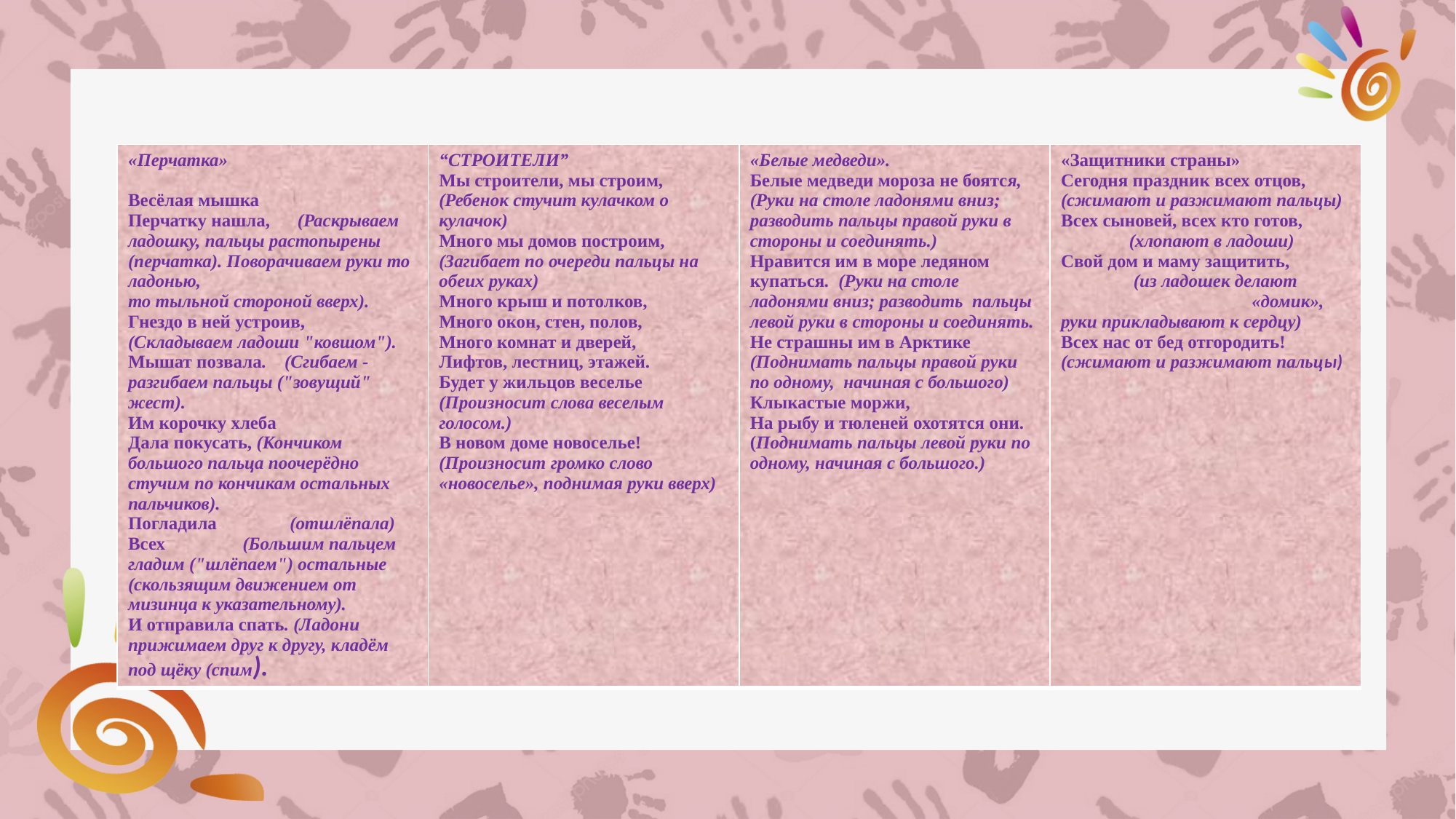

| «Перчатка» Весёлая мышка Перчатку нашла, (Раскрываем ладошку, пальцы растопырены (перчатка). Поворачиваем руки то ладонью, то тыльной стороной вверх). Гнездо в ней устроив, (Складываем ладоши "ковшом"). Мышат позвала. (Сгибаем - разгибаем пальцы ("зовущий" жест). Им корочку хлеба Дала покусать, (Кончиком большого пальца поочерёдно стучим по кончикам остальных пальчиков). Погладила (отшлёпала) Всех (Большим пальцем гладим ("шлёпаем") остальные (скользящим движением от мизинца к указательному). И отправила спать. (Ладони прижимаем друг к другу, кладём под щёку (спим). | “СТРОИТЕЛИ” Мы строители, мы строим, (Ребенок стучит кулачком о кулачок) Много мы домов построим, (Загибает по очереди пальцы на обеих руках) Много крыш и потолков, Много окон, стен, полов, Много комнат и дверей, Лифтов, лестниц, этажей. Будет у жильцов веселье (Произносит слова веселым голосом.) В новом доме новоселье! (Произносит громко слово «новоселье», поднимая руки вверх) | «Белые медведи». Белые медведи мороза не боятся, (Руки на столе ладонями вниз; разводить пальцы правой руки в стороны и соединять.) Нравится им в море ледяном купаться. (Руки на столе ладонями вниз; разводить пальцы левой руки в стороны и соединять. Не страшны им в Арктике (Поднимать пальцы правой руки по одному, начиная с большого) Клыкастые моржи, На рыбу и тюленей охотятся они. (Поднимать пальцы левой руки по одному, начиная с большого.) | «Защитники страны» Сегодня праздник всех отцов, (сжимают и разжимают пальцы) Всех сыновей, всех кто готов, (хлопают в ладоши) Свой дом и маму защитить, (из ладошек делают «домик», руки прикладывают к сердцу) Всех нас от бед отгородить! (сжимают и разжимают пальцы) |
| --- | --- | --- | --- |